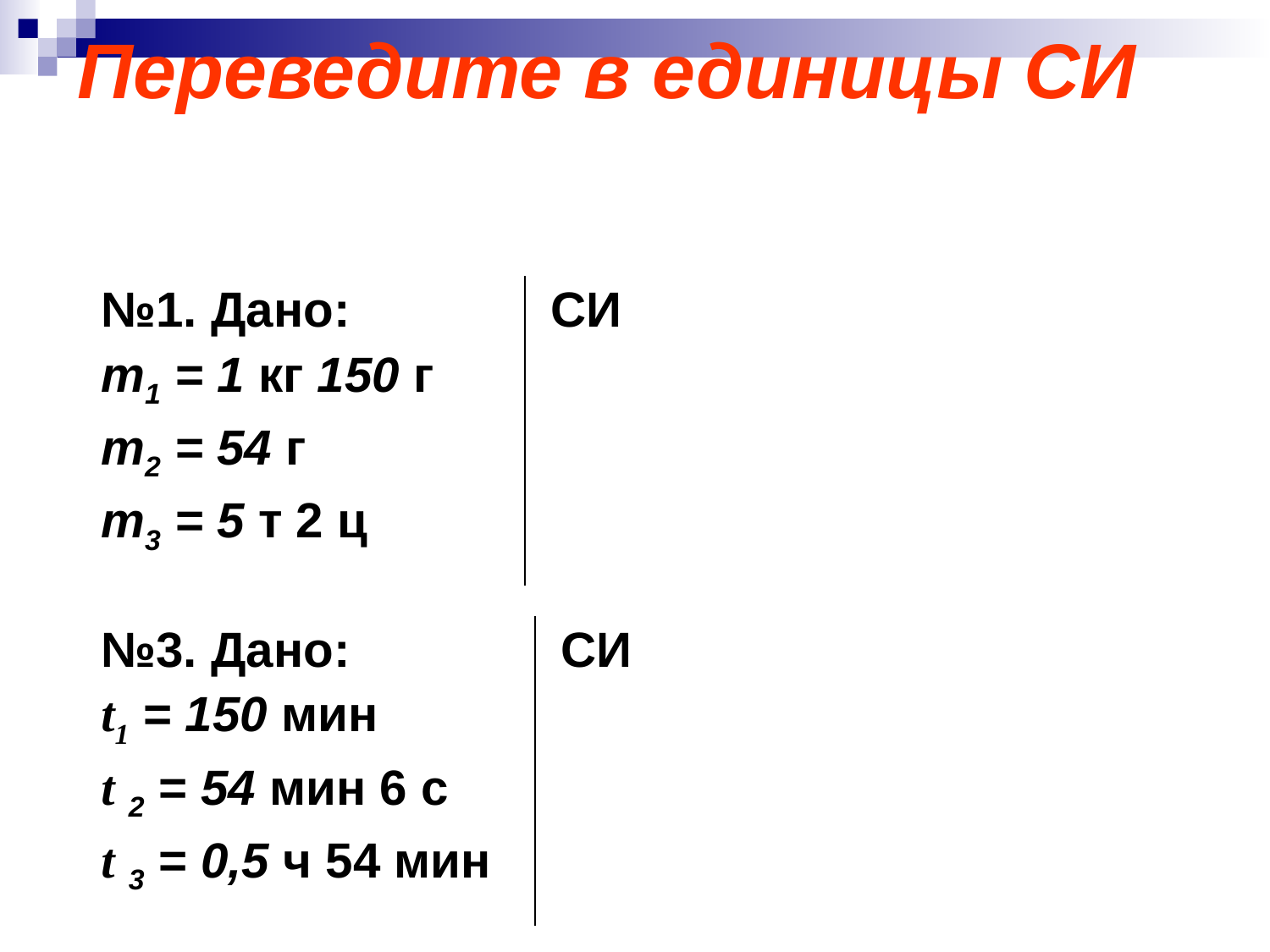

# Переведите в единицы СИ
| №1. Дано: m1 = 1 кг 150 г m2 = 54 г m3 = 5 т 2 ц | СИ |
| --- | --- |
| №3. Дано: t1 = 150 мин t 2 = 54 мин 6 с t 3 = 0,5 ч 54 мин | СИ |
| --- | --- |